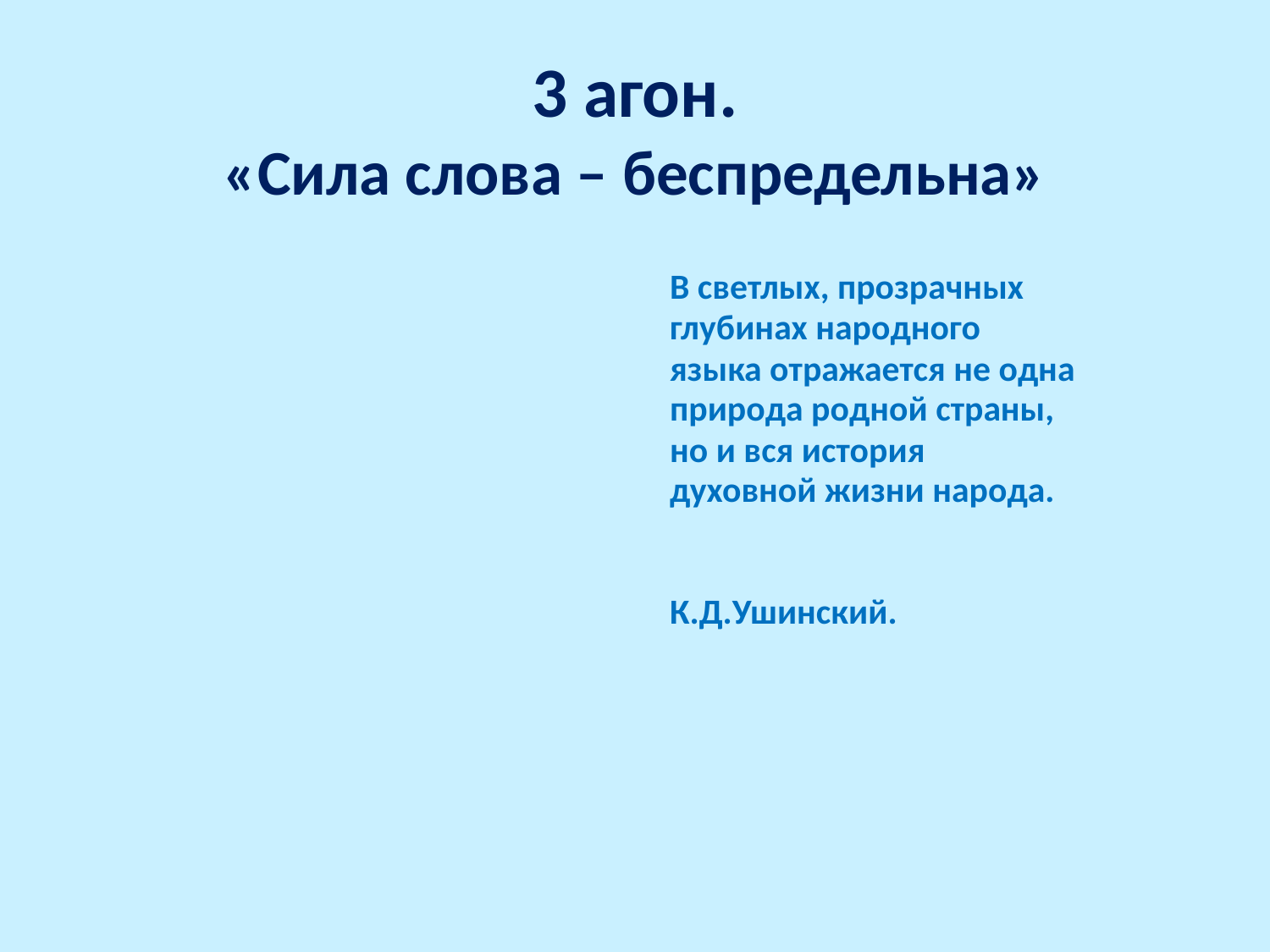

3 агон.
«Сила слова – беспредельна»
|  | В светлых, прозрачных глубинах народного языка отражается не одна природа родной страны, но и вся история духовной жизни народа. К.Д.Ушинский. |
| --- | --- |